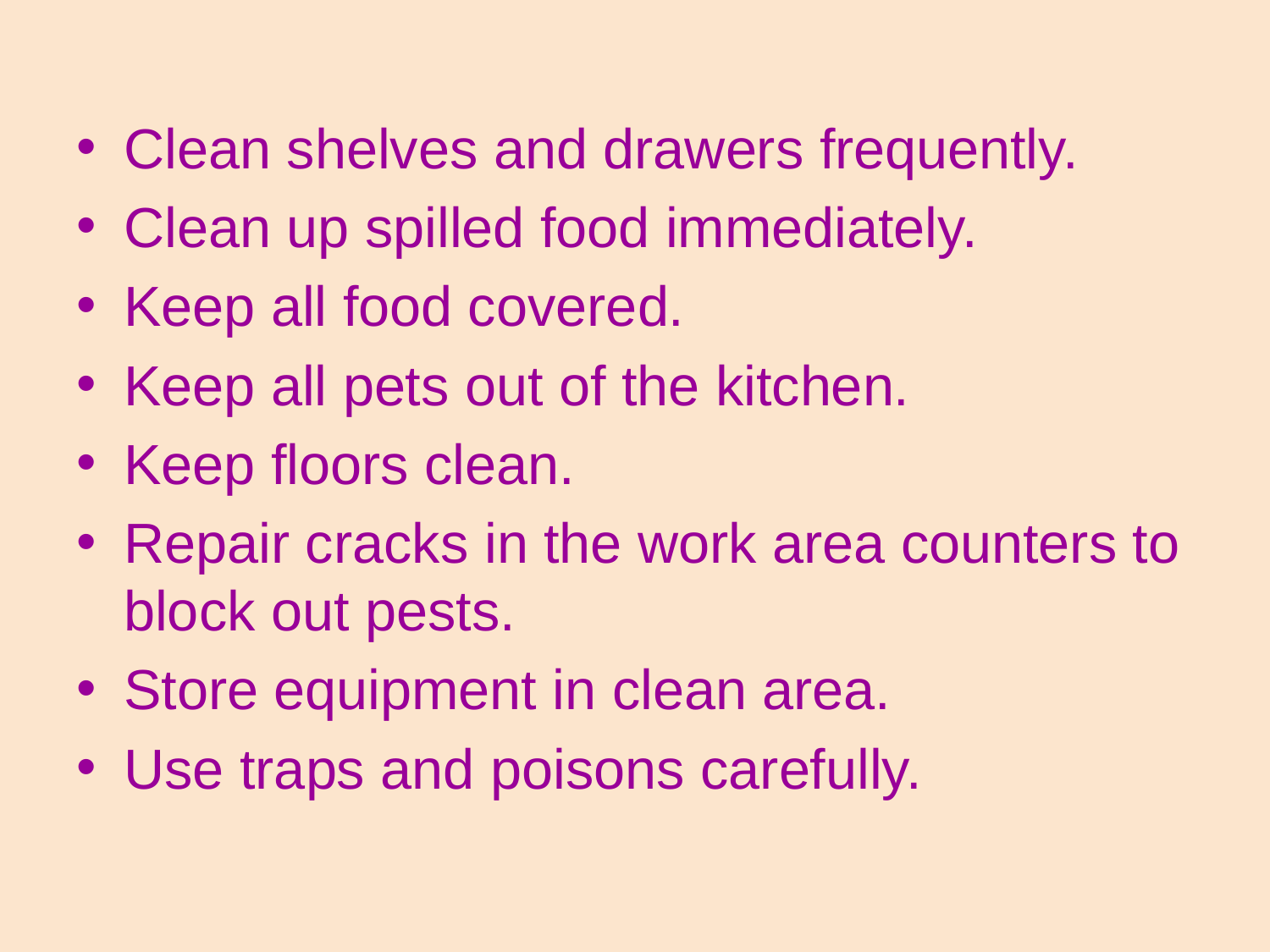

Clean shelves and drawers frequently.
Clean up spilled food immediately.
Keep all food covered.
Keep all pets out of the kitchen.
Keep floors clean.
Repair cracks in the work area counters to block out pests.
Store equipment in clean area.
Use traps and poisons carefully.